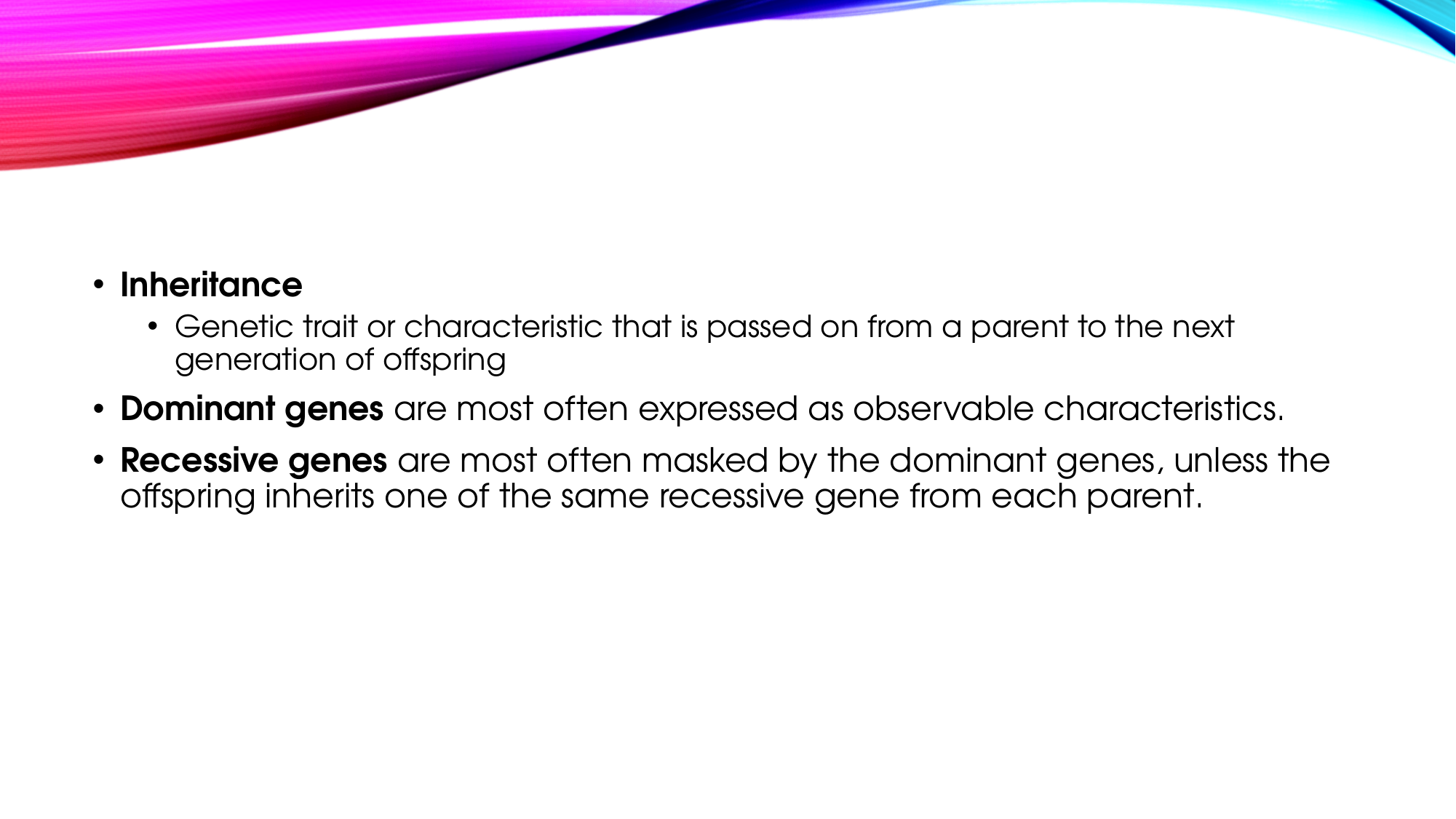

#
Inheritance
Genetic trait or characteristic that is passed on from a parent to the next generation of offspring
Dominant genes are most often expressed as observable characteristics.
Recessive genes are most often masked by the dominant genes, unless the offspring inherits one of the same recessive gene from each parent.